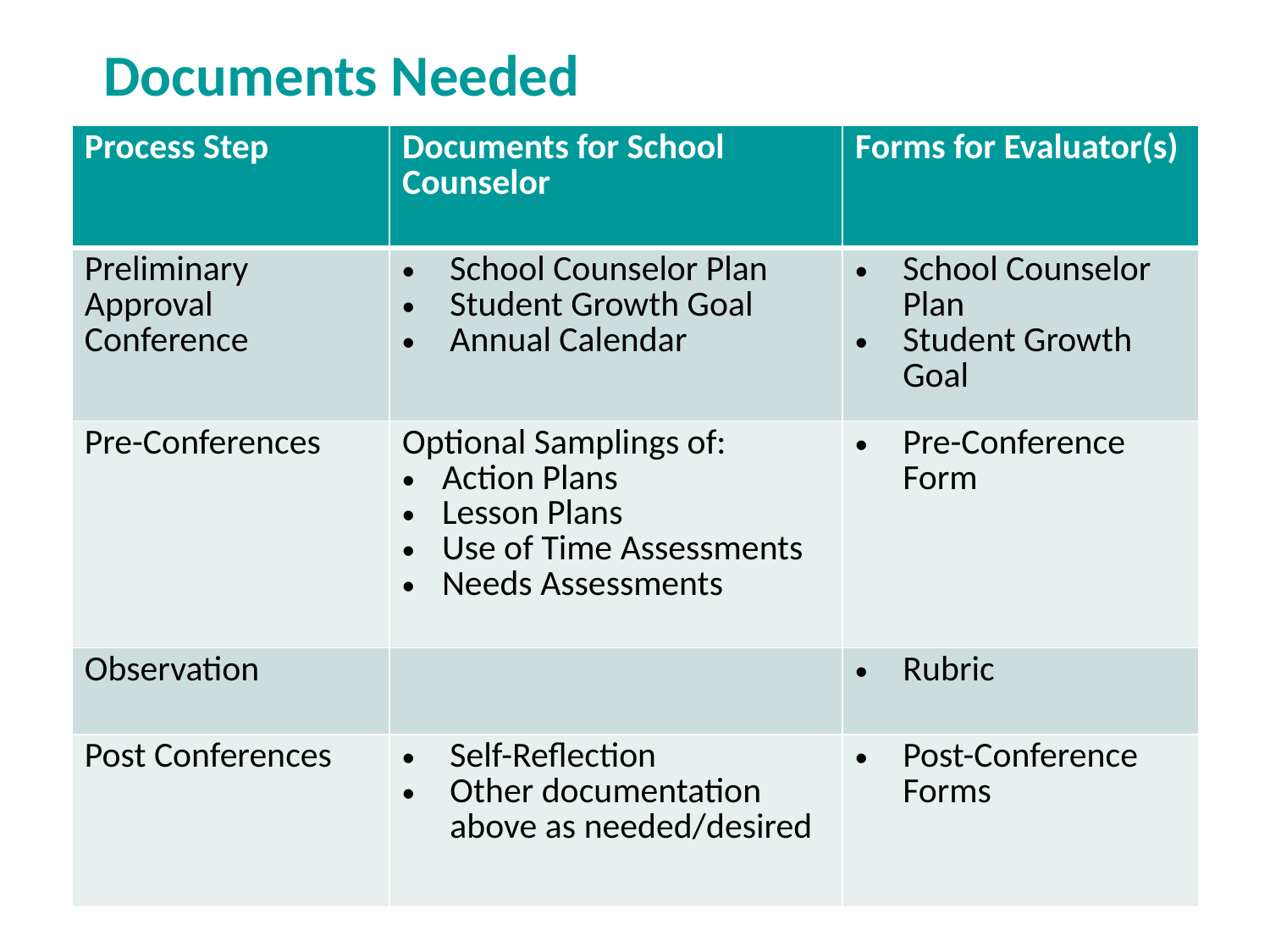

# Documents Needed
| Process Step | Documents for School Counselor | Forms for Evaluator(s) |
| --- | --- | --- |
| Preliminary Approval Conference | School Counselor Plan Student Growth Goal Annual Calendar | School Counselor Plan Student Growth Goal |
| Pre-Conferences | Optional Samplings of: Action Plans Lesson Plans Use of Time Assessments Needs Assessments | Pre-Conference Form |
| Observation |  | Rubric |
| Post Conferences | Self-Reflection  Other documentation above as needed/desired | Post-Conference Forms |